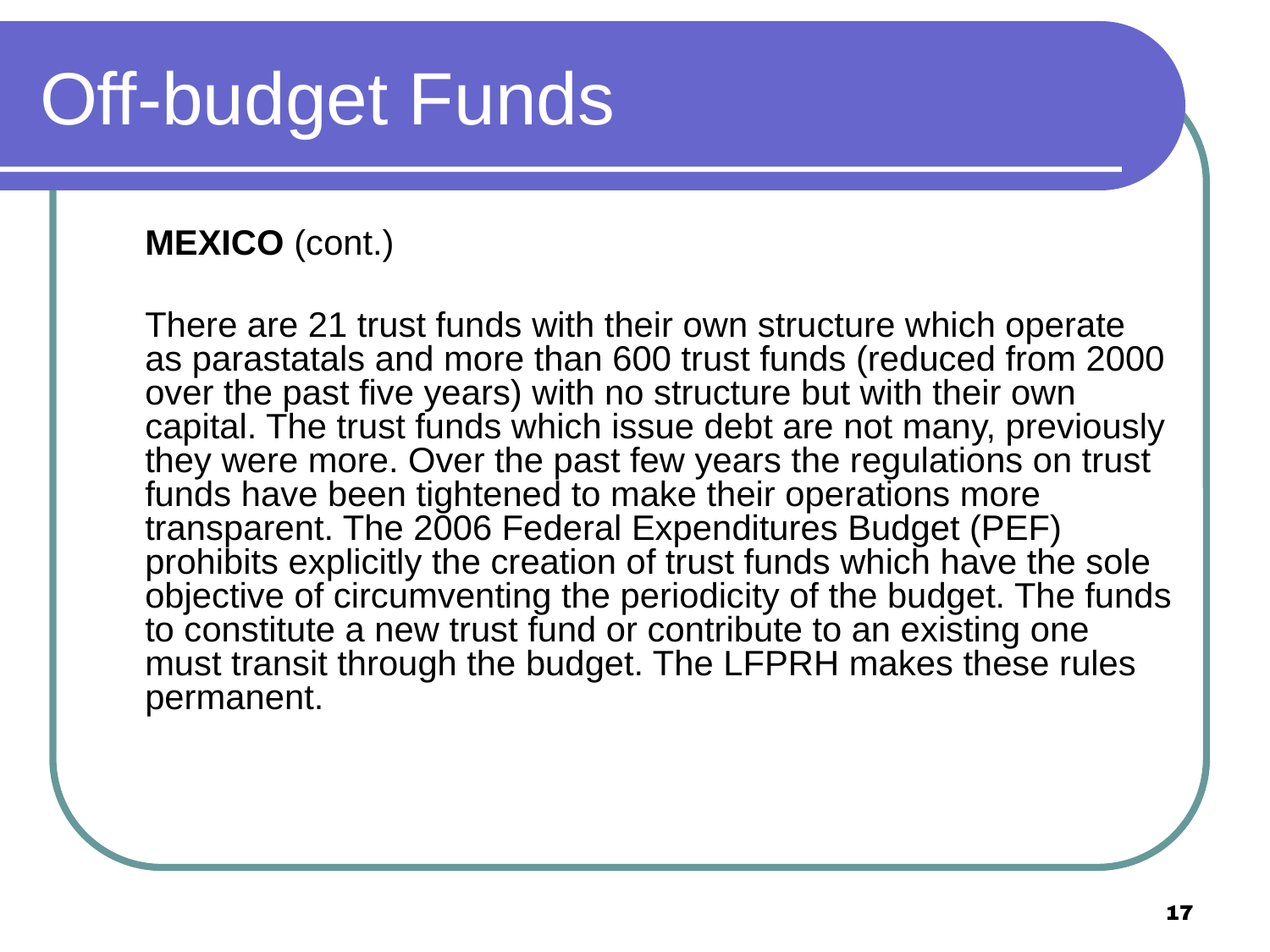

# Off-budget Funds
	MEXICO (cont.)

	There are 21 trust funds with their own structure which operate as parastatals and more than 600 trust funds (reduced from 2000 over the past five years) with no structure but with their own capital. The trust funds which issue debt are not many, previously they were more. Over the past few years the regulations on trust funds have been tightened to make their operations more transparent. The 2006 Federal Expenditures Budget (PEF) prohibits explicitly the creation of trust funds which have the sole objective of circumventing the periodicity of the budget. The funds to constitute a new trust fund or contribute to an existing one must transit through the budget. The LFPRH makes these rules permanent.

17